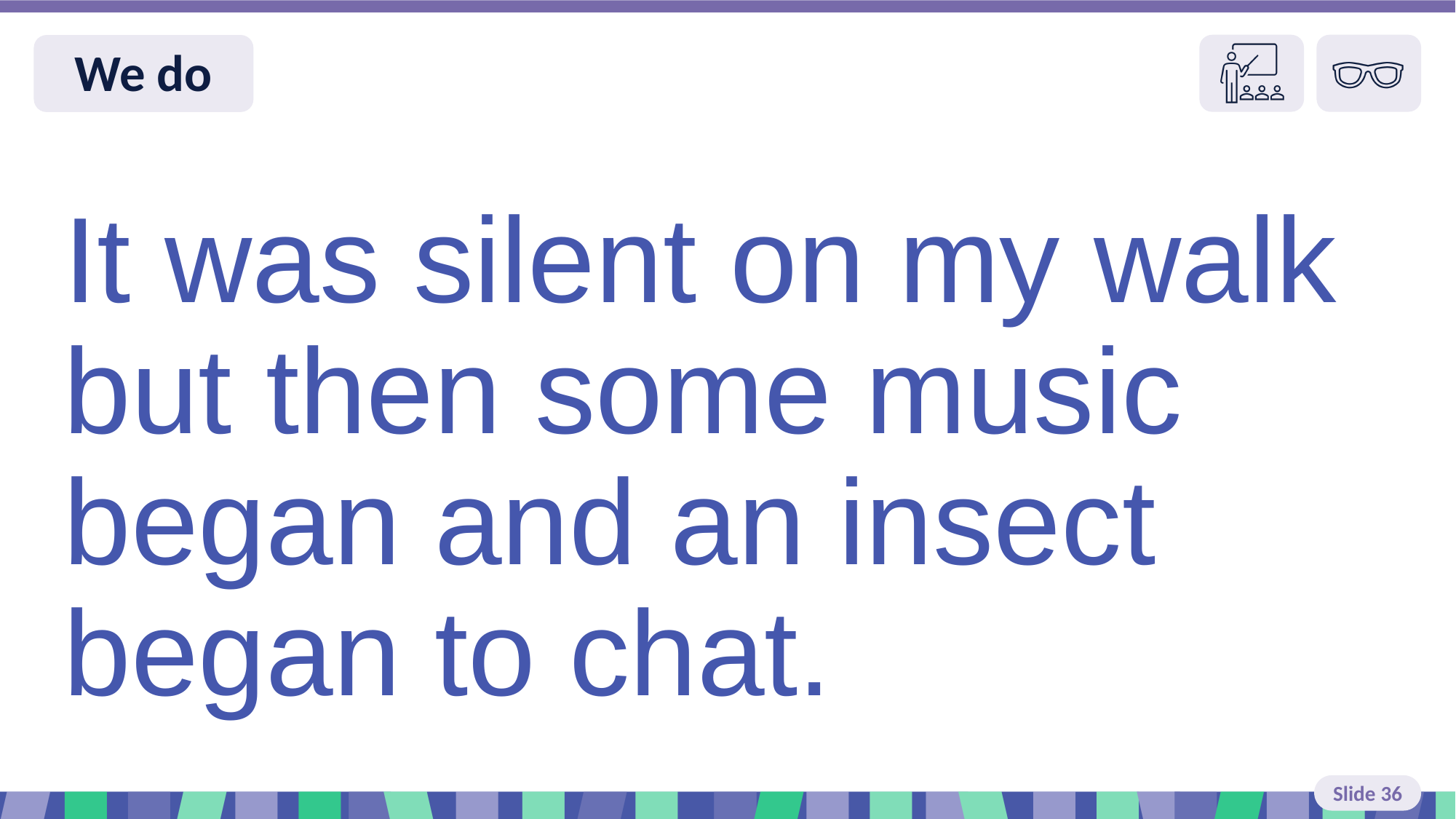

Slide 36 We do read
It was silent on my walk but then some music began and an insect began to chat.